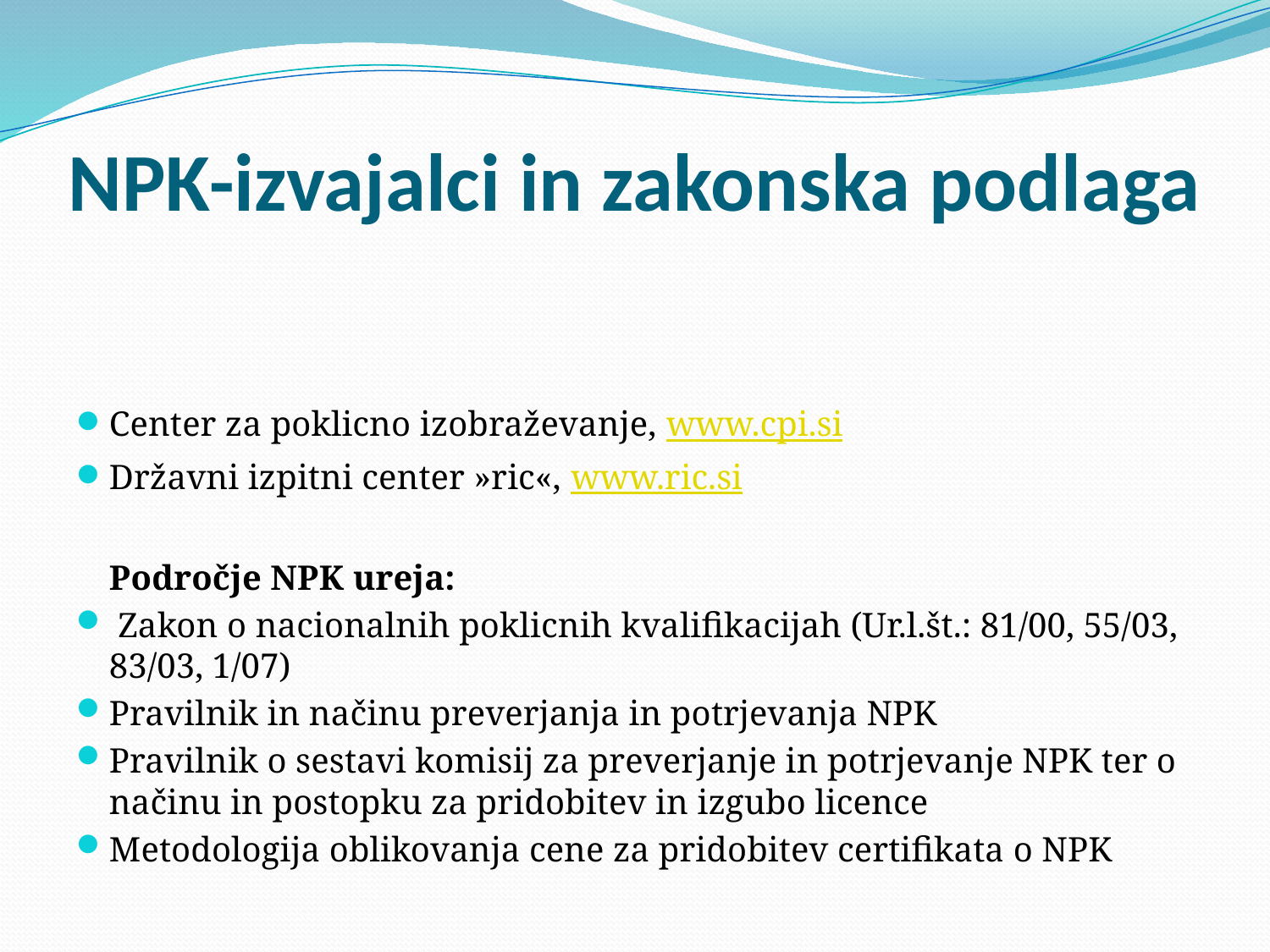

# NPK-izvajalci in zakonska podlaga
Center za poklicno izobraževanje, www.cpi.si
Državni izpitni center »ric«, www.ric.si

	Področje NPK ureja:
 Zakon o nacionalnih poklicnih kvalifikacijah (Ur.l.št.: 81/00, 55/03, 83/03, 1/07)
Pravilnik in načinu preverjanja in potrjevanja NPK
Pravilnik o sestavi komisij za preverjanje in potrjevanje NPK ter o načinu in postopku za pridobitev in izgubo licence
Metodologija oblikovanja cene za pridobitev certifikata o NPK